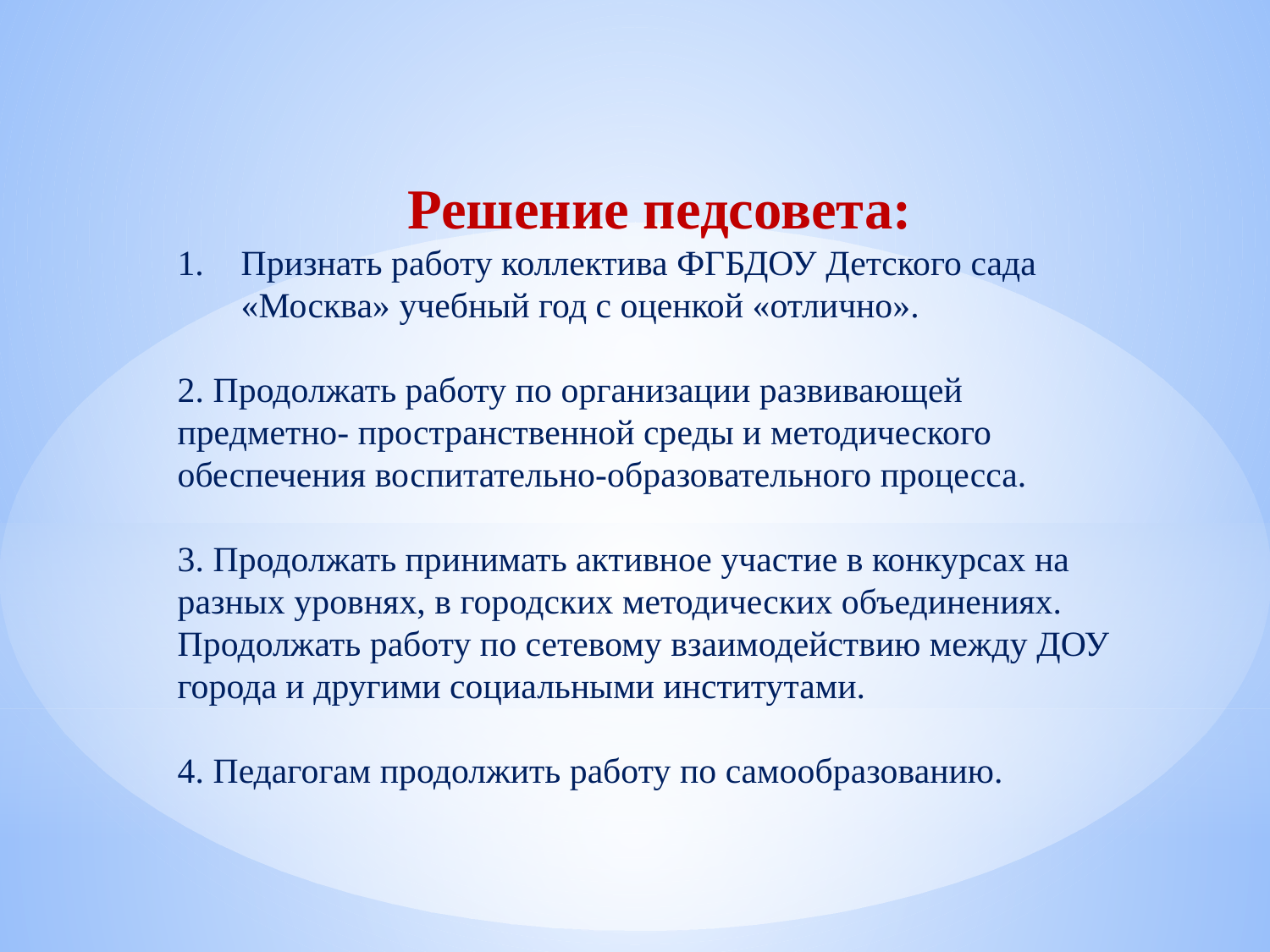

Решение педсовета:
Признать работу коллектива ФГБДОУ Детского сада «Москва» учебный год с оценкой «отлично».

2. Продолжать работу по организации развивающей предметно- пространственной среды и методического обеспечения воспитательно-образовательного процесса.

3. Продолжать принимать активное участие в конкурсах на разных уровнях, в городских методических объединениях. Продолжать работу по сетевому взаимодействию между ДОУ города и другими социальными институтами.

4. Педагогам продолжить работу по самообразованию.